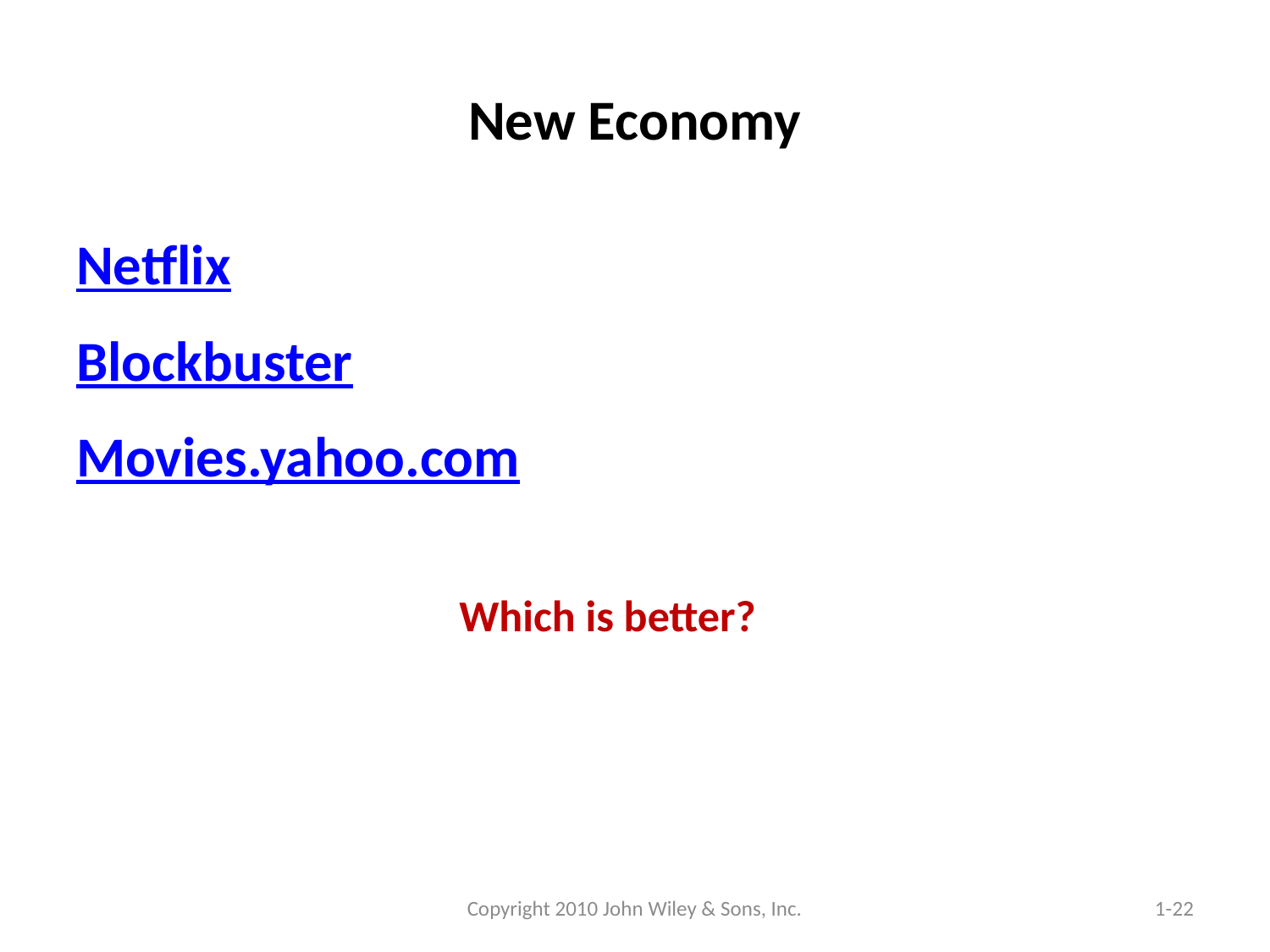

# New Economy
Netflix
Blockbuster
Movies.yahoo.com

Which is better?
Copyright 2010 John Wiley & Sons, Inc.
1-22